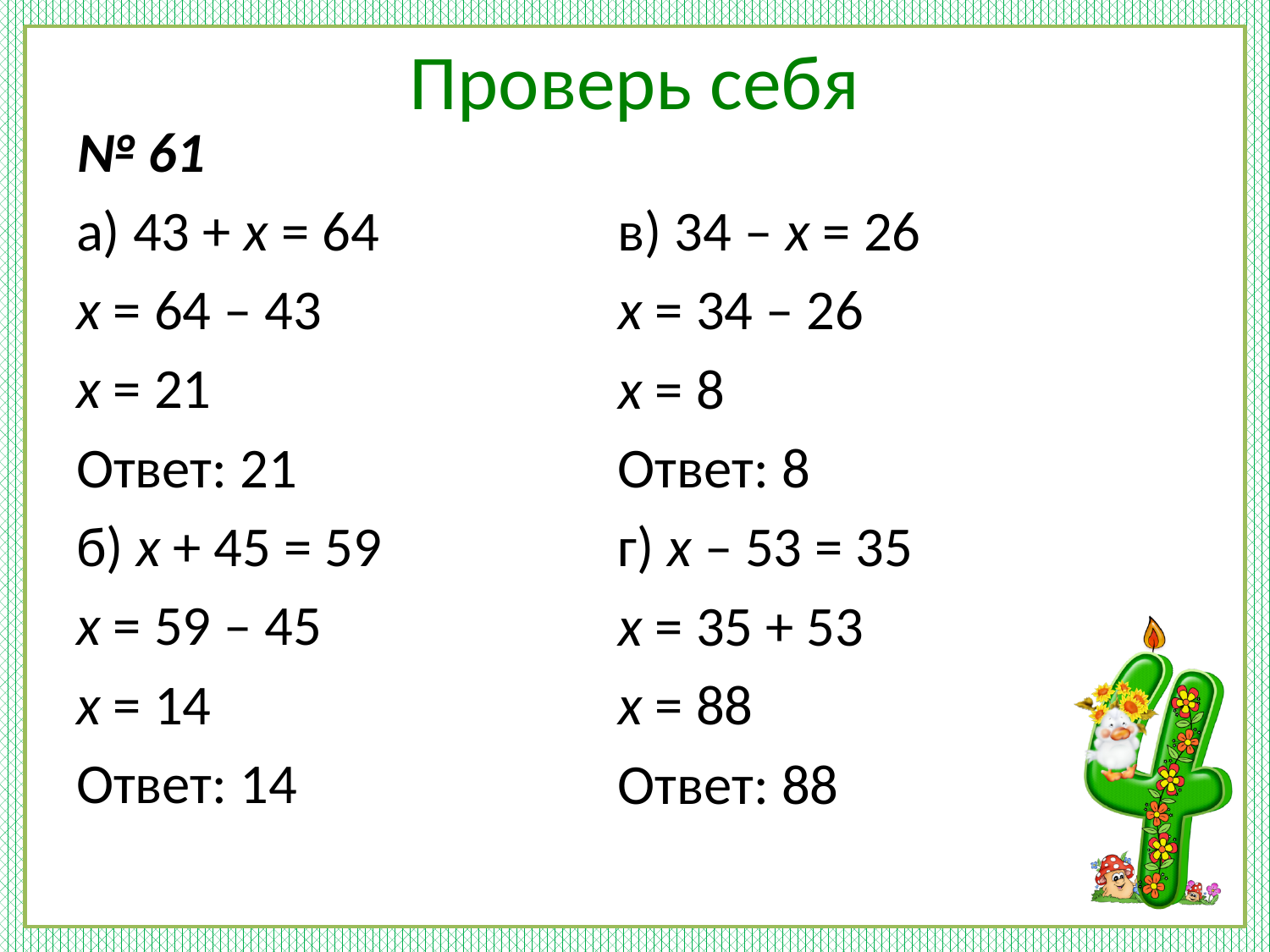

# Проверь себя
№ 61
а) 43 + х = 64
х = 64 – 43
х = 21
Ответ: 21
б) х + 45 = 59
х = 59 – 45
х = 14
Ответ: 14
в) 34 – х = 26
х = 34 – 26
х = 8
Ответ: 8
г) х – 53 = 35
х = 35 + 53
х = 88
Ответ: 88